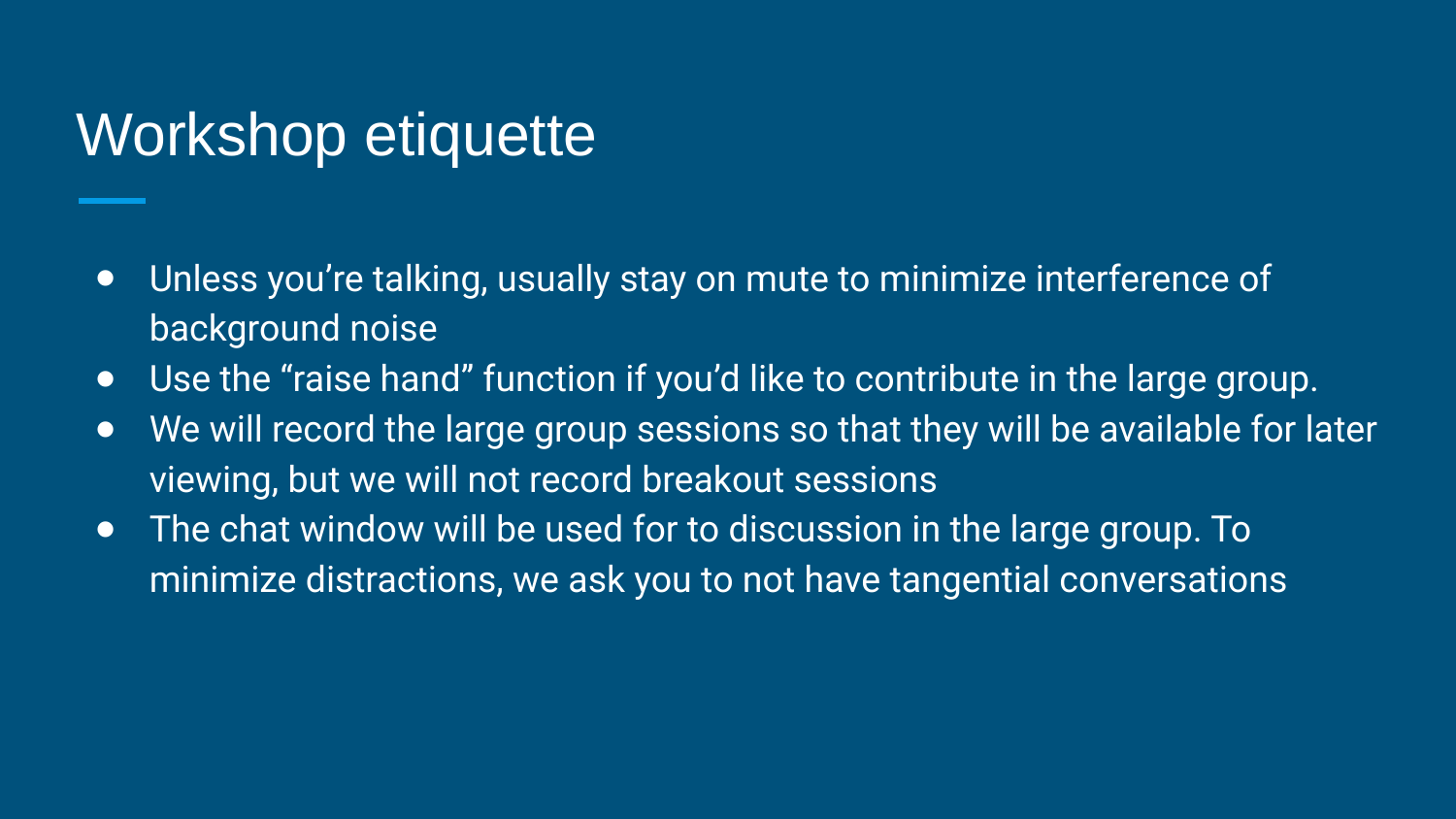

# Workshop etiquette
Unless you’re talking, usually stay on mute to minimize interference of background noise​
Use the “raise hand” function if you’d like to contribute in the large group.
We will record the large group sessions so that they will be available for later viewing, but we will not record breakout sessions
The chat window will be used for to discussion in the large group. To minimize distractions, we ask you to not have tangential conversations